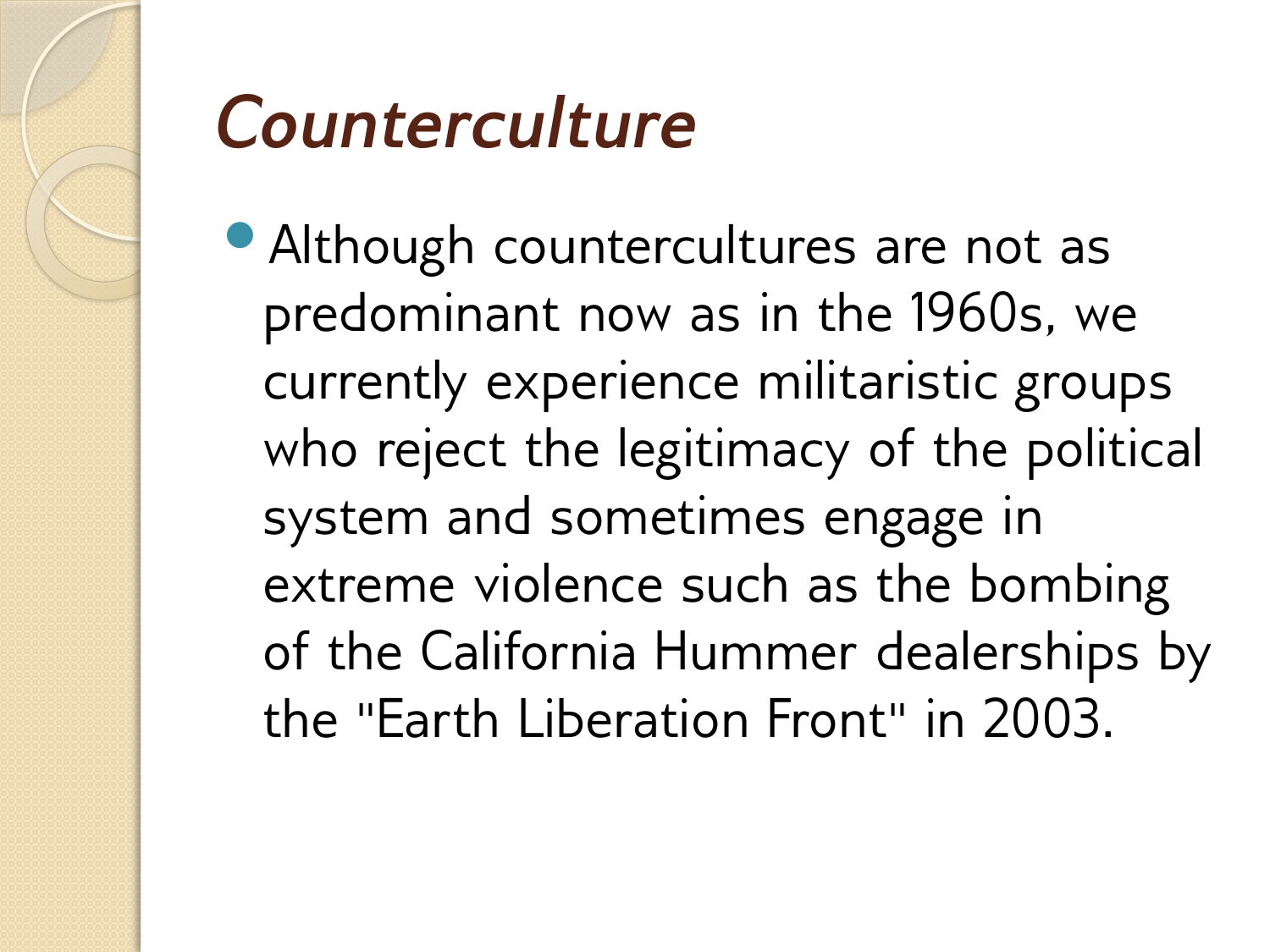

# Counterculture
Although countercultures are not as predominant now as in the 1960s, we currently experience militaristic groups who reject the legitimacy of the political system and sometimes engage in extreme violence such as the bombing of the California Hummer dealerships by the "Earth Liberation Front" in 2003.